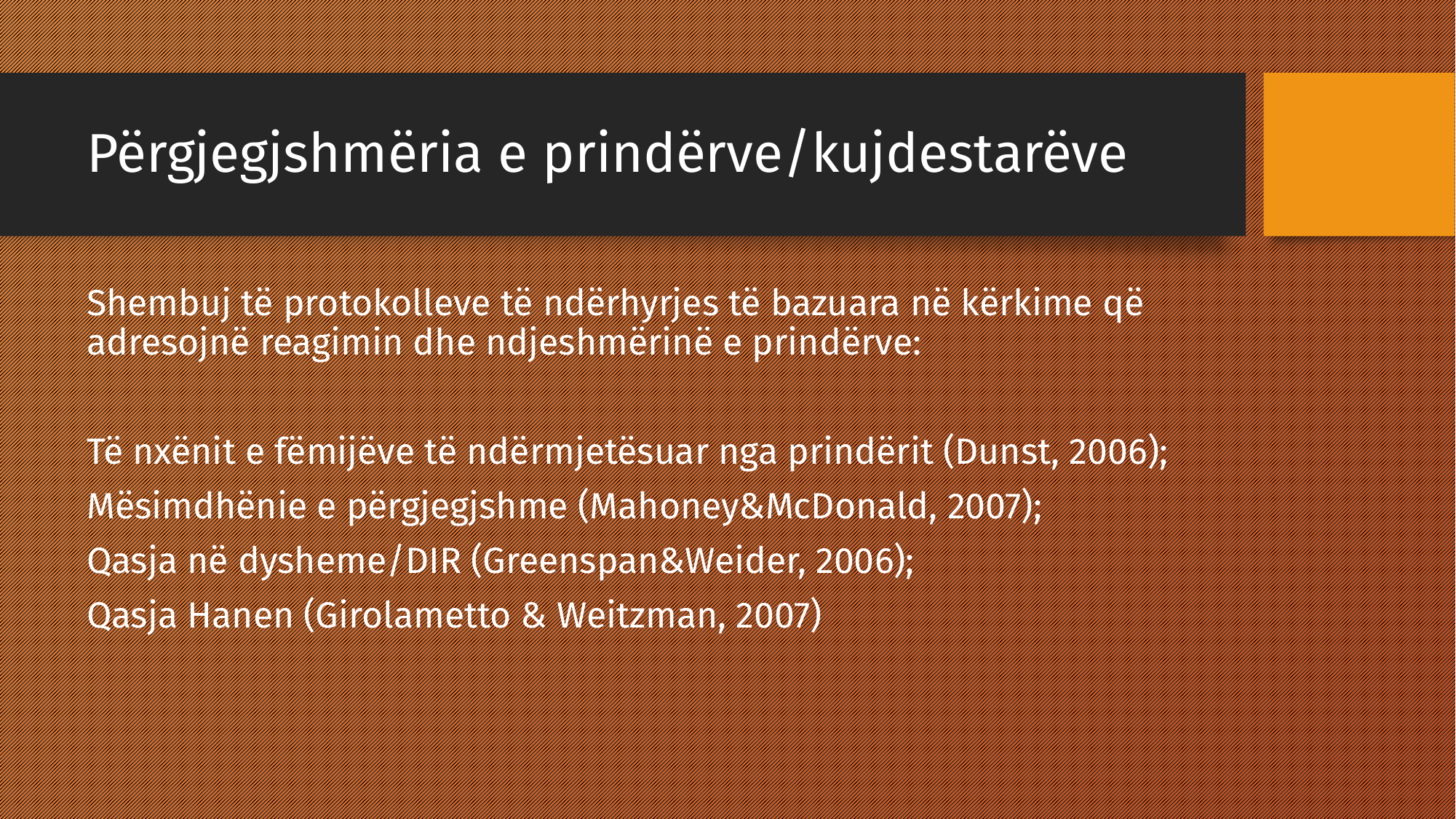

# Përgjegjshmëria e prindërve/kujdestarëve
Shembuj të protokolleve të ndërhyrjes të bazuara në kërkime që adresojnë reagimin dhe ndjeshmërinë e prindërve:

Të nxënit e fëmijëve të ndërmjetësuar nga prindërit (Dunst, 2006);
Mësimdhënie e përgjegjshme (Mahoney&McDonald, 2007);
Qasja në dysheme/DIR (Greenspan&Weider, 2006);
Qasja Hanen (Girolametto & Weitzman, 2007)